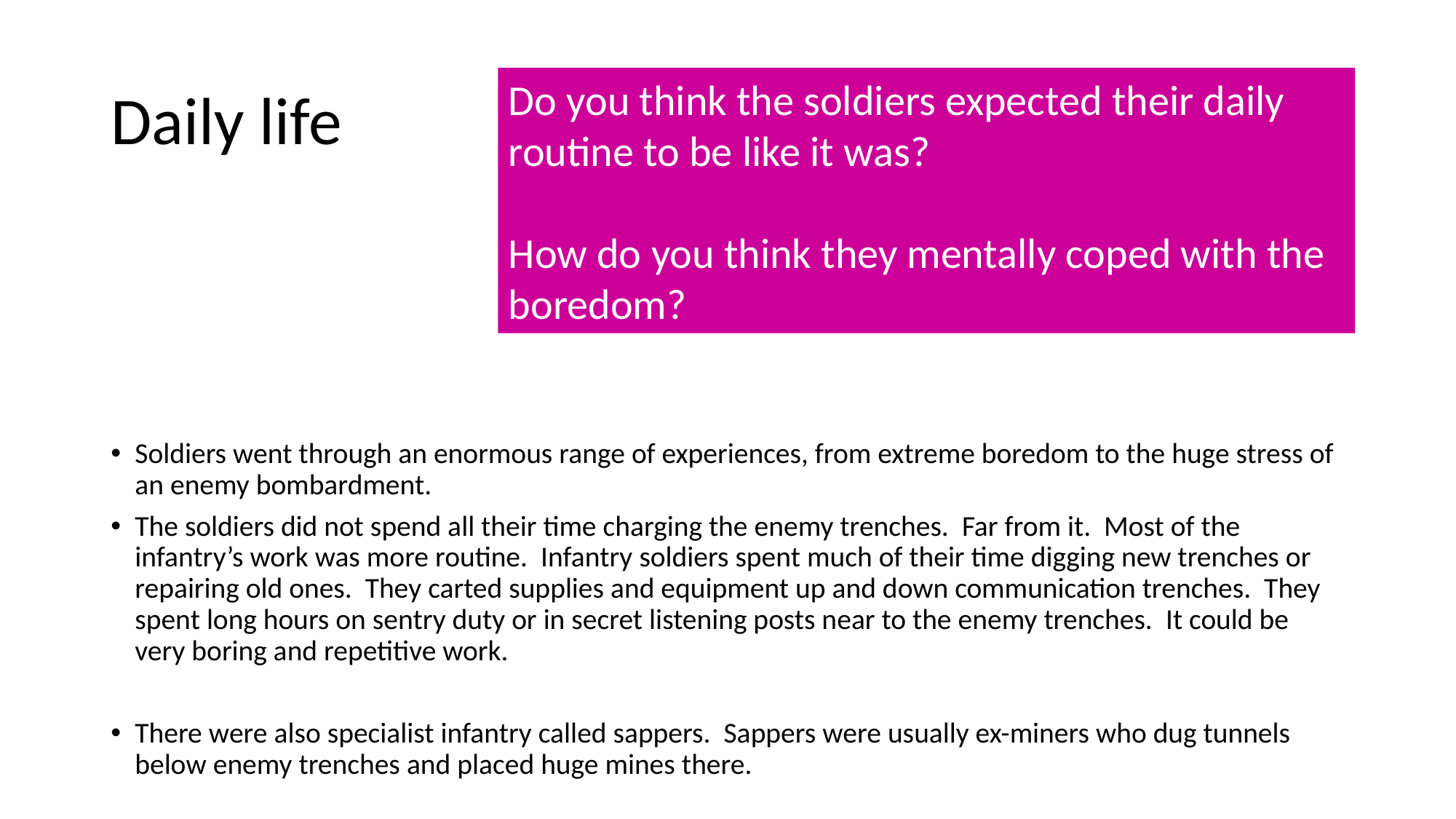

# Daily life
Do you think the soldiers expected their daily routine to be like it was?

How do you think they mentally coped with the boredom?

Soldiers went through an enormous range of experiences, from extreme boredom to the huge stress of an enemy bombardment.
The soldiers did not spend all their time charging the enemy trenches.  Far from it.  Most of the infantry’s work was more routine.  Infantry soldiers spent much of their time digging new trenches or repairing old ones.  They carted supplies and equipment up and down communication trenches.  They spent long hours on sentry duty or in secret listening posts near to the enemy trenches.  It could be very boring and repetitive work.

There were also specialist infantry called sappers.  Sappers were usually ex-miners who dug tunnels below enemy trenches and placed huge mines there.